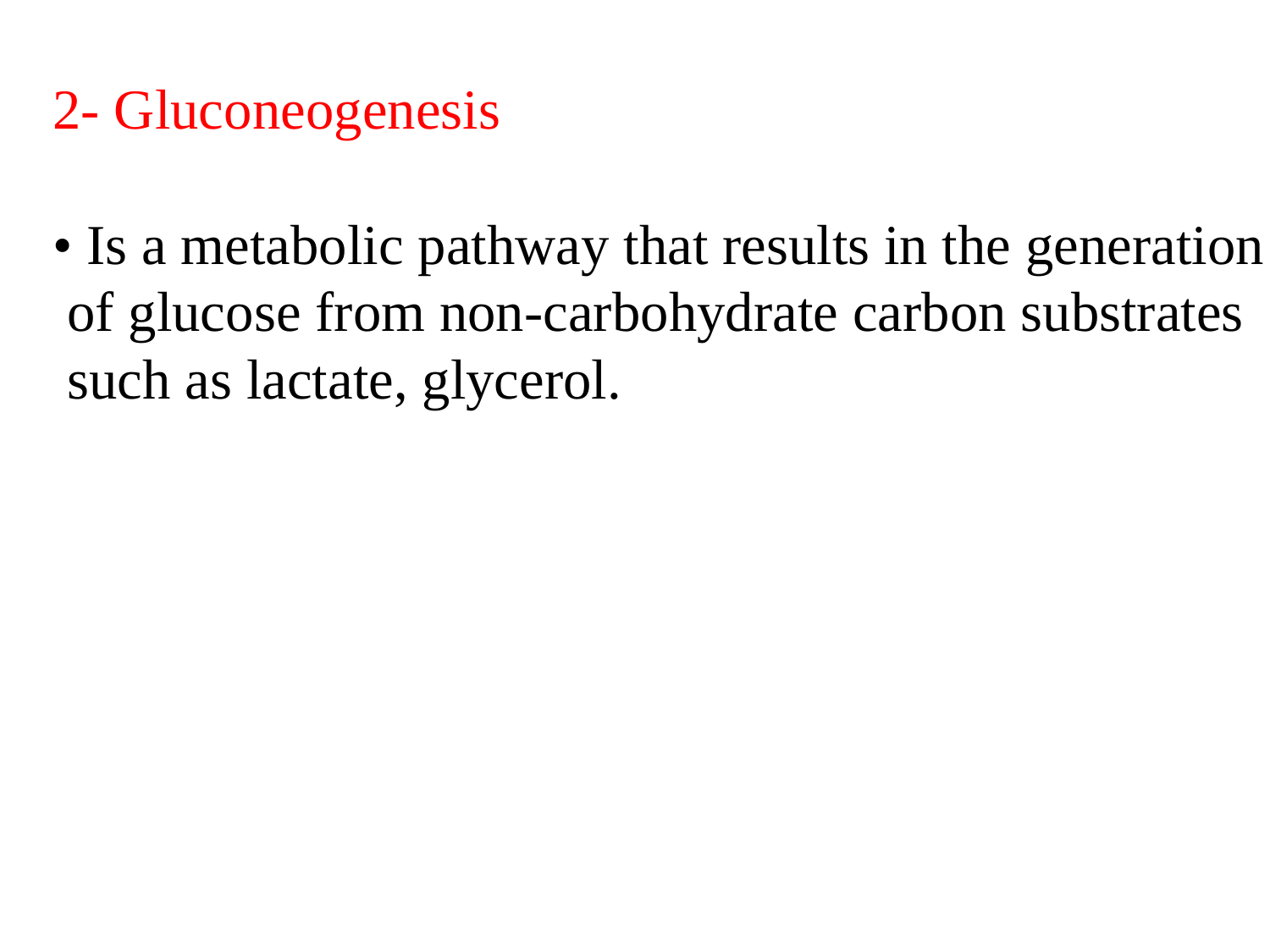

2- Gluconeogenesis

• Is a metabolic pathway that results in the generation
 of glucose from non-carbohydrate carbon substrates
 such as lactate, glycerol.